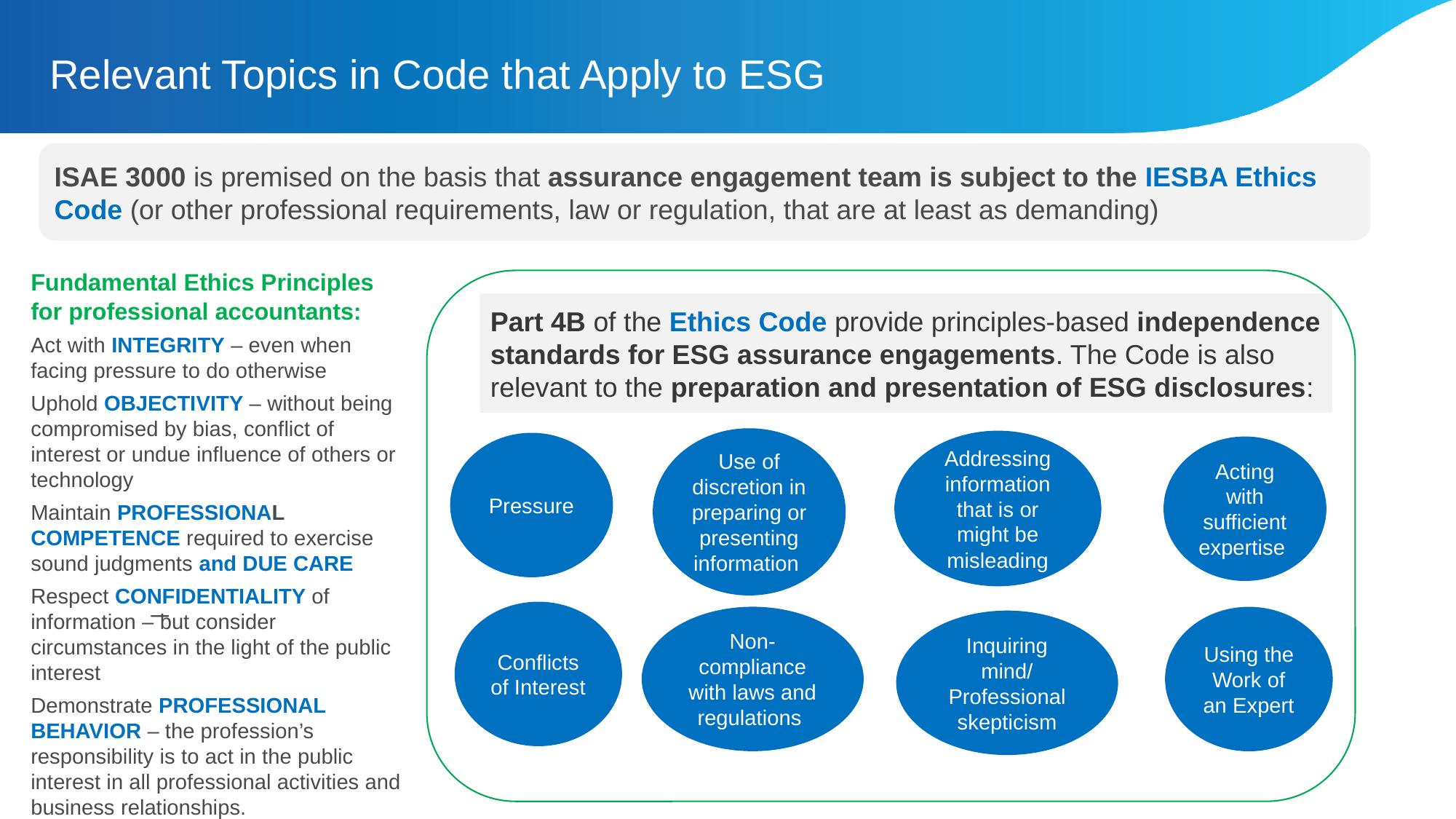

# Relevant Topics in Code that Apply to ESG
ISAE 3000 is premised on the basis that assurance engagement team is subject to the IESBA Ethics Code (or other professional requirements, law or regulation, that are at least as demanding)
Fundamental Ethics Principles for professional accountants:
Act with INTEGRITY – even when facing pressure to do otherwise
Uphold OBJECTIVITY – without being compromised by bias, conflict of interest or undue influence of others or technology
Maintain PROFESSIONAL COMPETENCE required to exercise sound judgments and DUE CARE
Respect CONFIDENTIALITY of information – ͞͞͞but consider circumstances in the light of the public interest
Demonstrate PROFESSIONAL BEHAVIOR – the profession’s responsibility is to act in the public interest in all professional activities and business relationships.

Part 4B of the Ethics Code provide principles-based independence standards for ESG assurance engagements. The Code is also relevant to the preparation and presentation of ESG disclosures:

Use of discretion in preparing or presenting information
Addressing information that is or might be misleading

Pressure
Acting with sufficient expertise
Conflicts of Interest
Non-compliance with laws and regulations
Using the Work of an Expert
Inquiring mind/ Professional skepticism